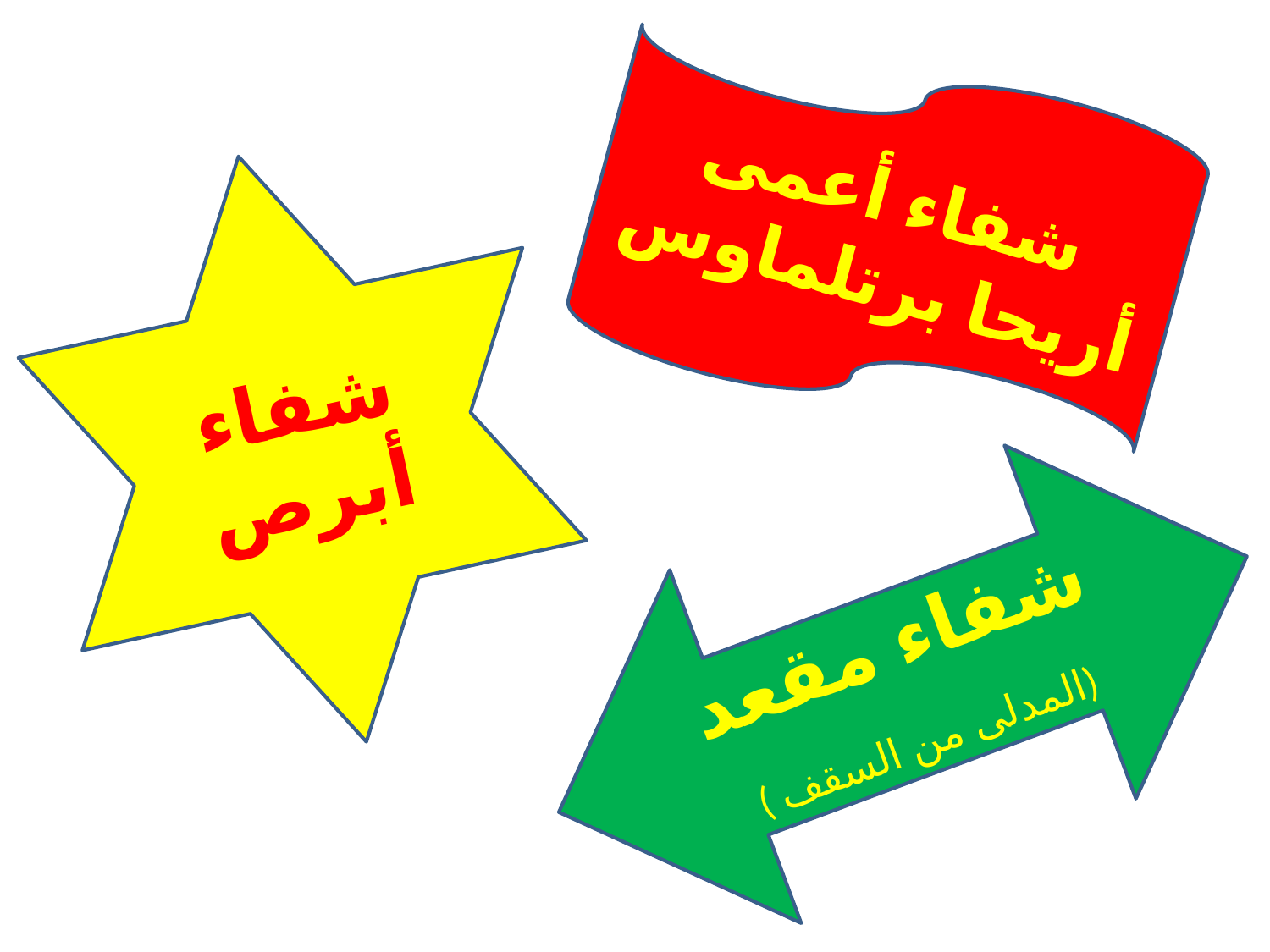

شفاء أعمى أريحا برتلماوس
شفاء أبرص
شفاء مقعد
 ( المدلى من السقف)